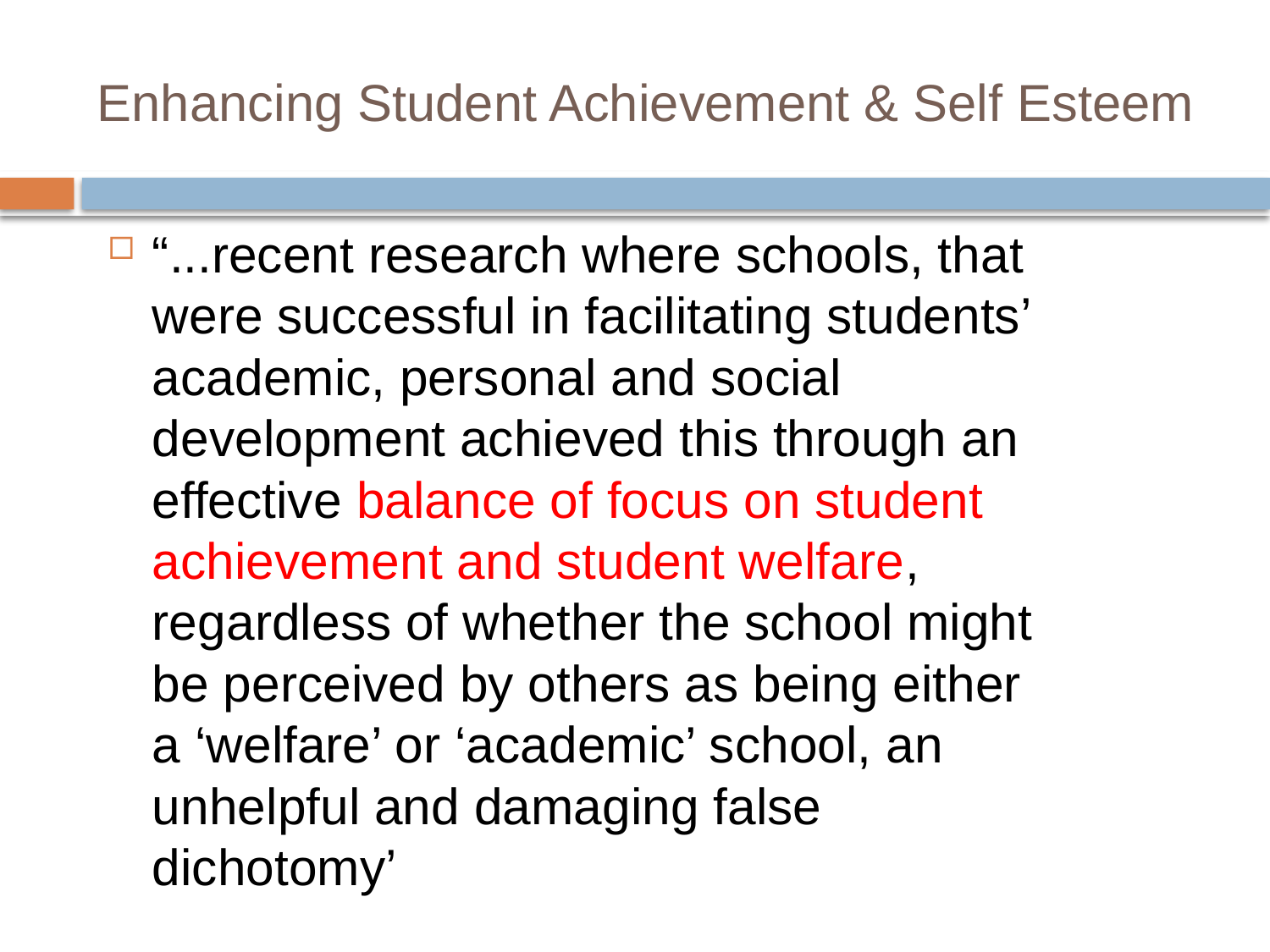

# Enhancing Student Achievement & Self Esteem
“...recent research where schools, that were successful in facilitating students’ academic, personal and social development achieved this through an effective balance of focus on student achievement and student welfare, regardless of whether the school might be perceived by others as being either a ‘welfare’ or ‘academic’ school, an unhelpful and damaging false dichotomy’